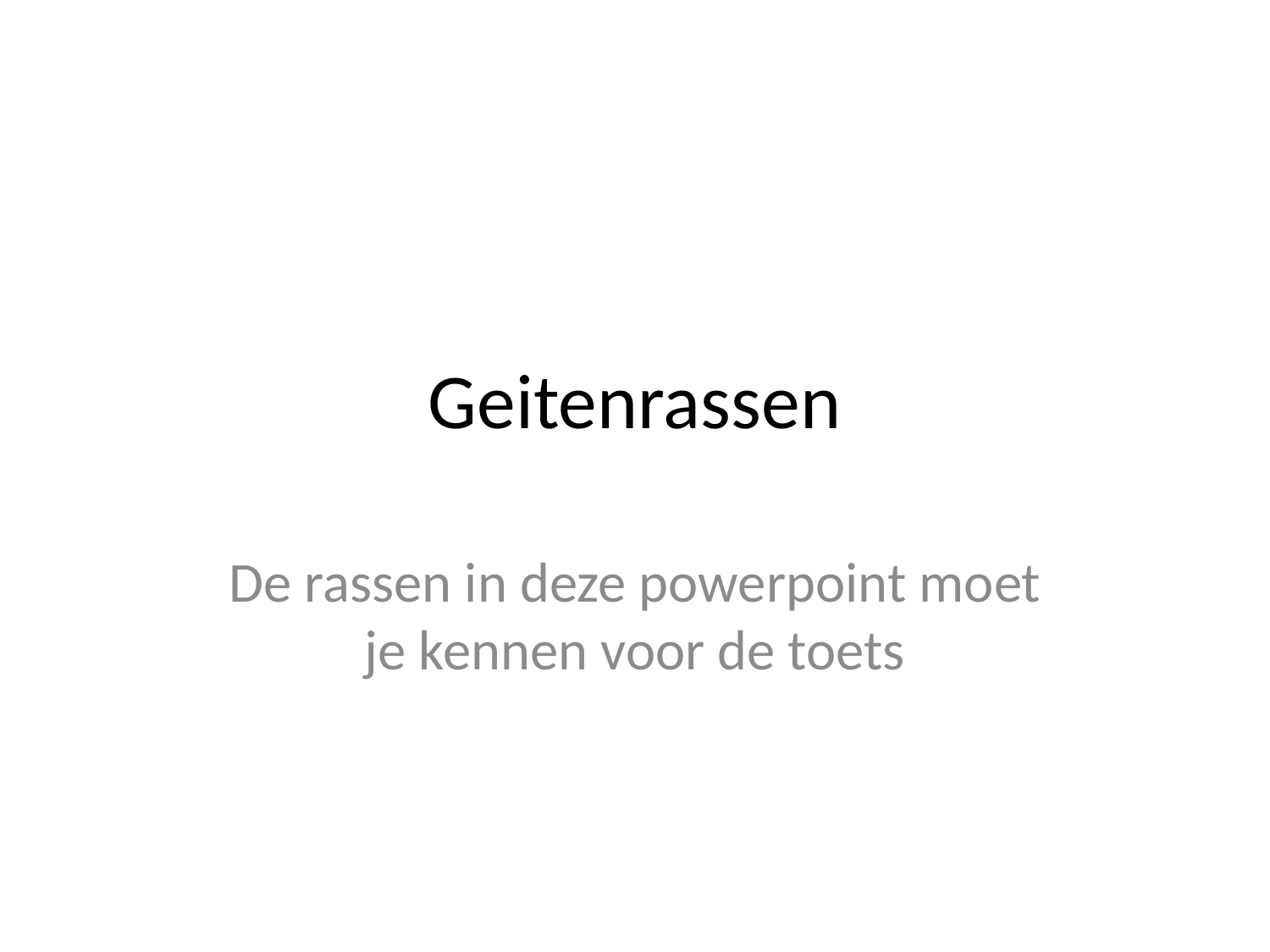

# Geitenrassen
De rassen in deze powerpoint moet je kennen voor de toets